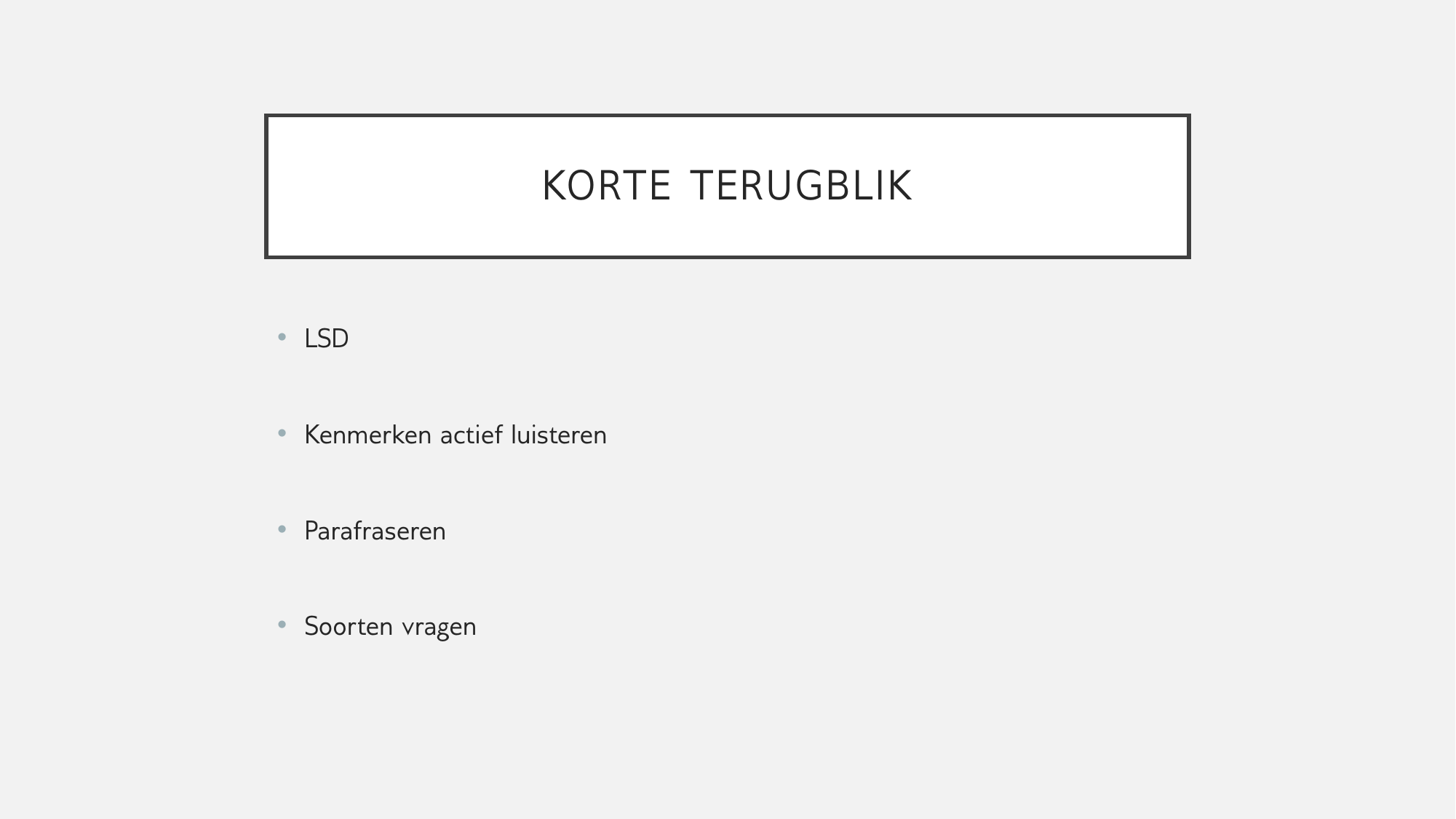

# Korte terugblik
LSD

Kenmerken actief luisteren

Parafraseren

Soorten vragen